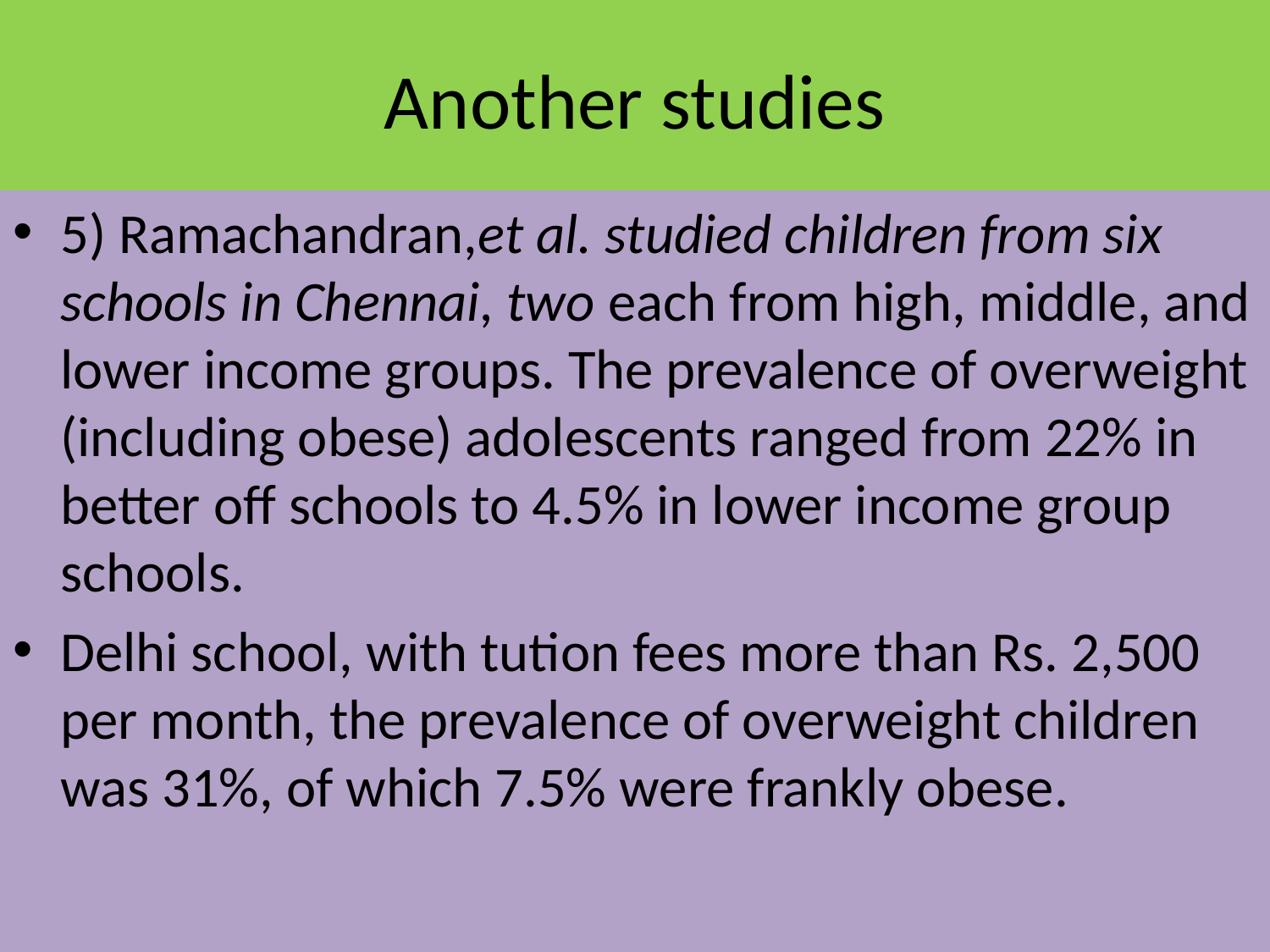

# Another studies
5) Ramachandran,et al. studied children from six schools in Chennai, two each from high, middle, and lower income groups. The prevalence of overweight (including obese) adolescents ranged from 22% in better off schools to 4.5% in lower income group schools.
Delhi school, with tution fees more than Rs. 2,500 per month, the prevalence of overweight children was 31%, of which 7.5% were frankly obese.